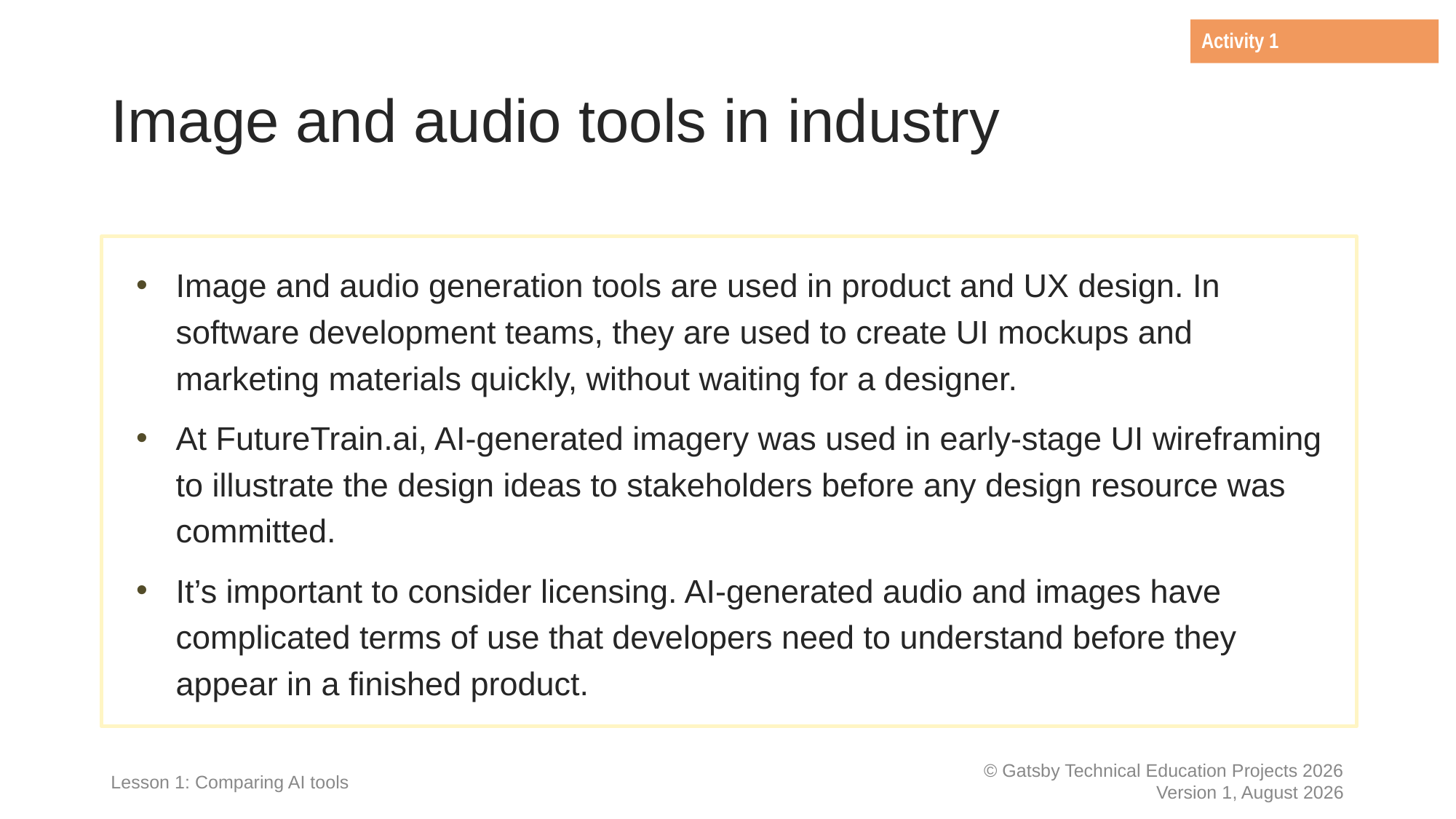

Activity 1
# Image and audio tools in industry
Image and audio generation tools are used in product and UX design. In software development teams, they are used to create UI mockups and marketing materials quickly, without waiting for a designer.
At FutureTrain.ai, AI-generated imagery was used in early-stage UI wireframing to illustrate the design ideas to stakeholders before any design resource was committed.
It’s important to consider licensing. AI-generated audio and images have complicated terms of use that developers need to understand before they appear in a finished product.
Lesson 1: Comparing AI tools